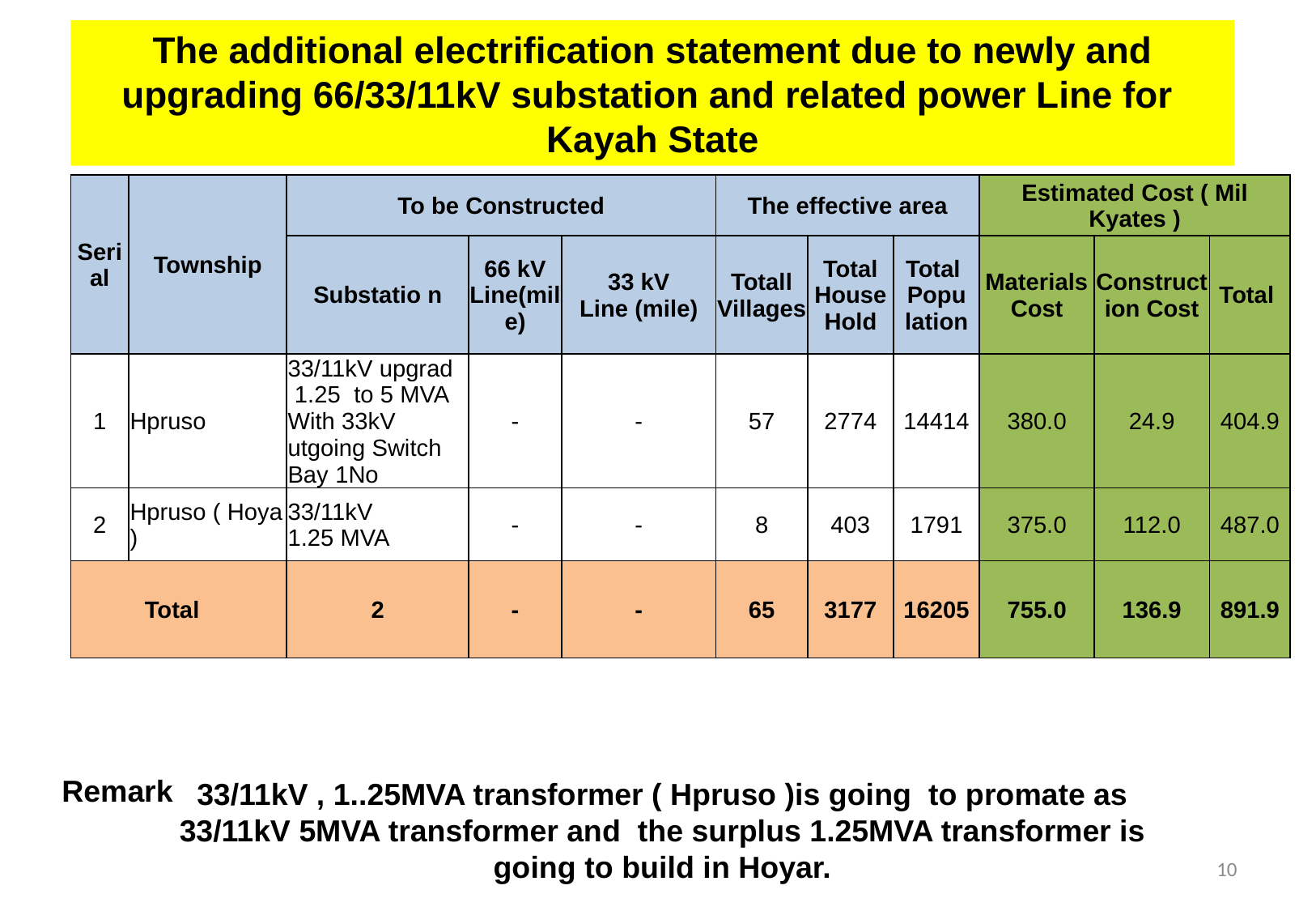

The additional electrification statement due to newly and upgrading 66/33/11kV substation and related power Line for  Kayah State
| Serial | Township | To be Constructed |  |  | The effective area |  |  | Estimated Cost ( Mil Kyates ) |  |  |
| --- | --- | --- | --- | --- | --- | --- | --- | --- | --- | --- |
|  |  | Substatio n | 66 kV Line(mile) | 33 kV Line (mile) | Totall Villages | Total House Hold | Total Popu lation | Materials Cost | Construction Cost | Total |
| 1 | Hpruso | 33/11kV upgrad 1.25 to 5 MVA With 33kV utgoing Switch Bay 1No | - | - | 57 | 2774 | 14414 | 380.0 | 24.9 | 404.9 |
| 2 | Hpruso ( Hoya ) | 33/11kV 1.25 MVA | - | - | 8 | 403 | 1791 | 375.0 | 112.0 | 487.0 |
| Total |  | 2 | - | - | 65 | 3177 | 16205 | 755.0 | 136.9 | 891.9 |
Remark
33/11kV , 1..25MVA transformer ( Hpruso )is going  to promate as 33/11kV 5MVA transformer and  the surplus 1.25MVA transformer is going to build in Hoyar.
10